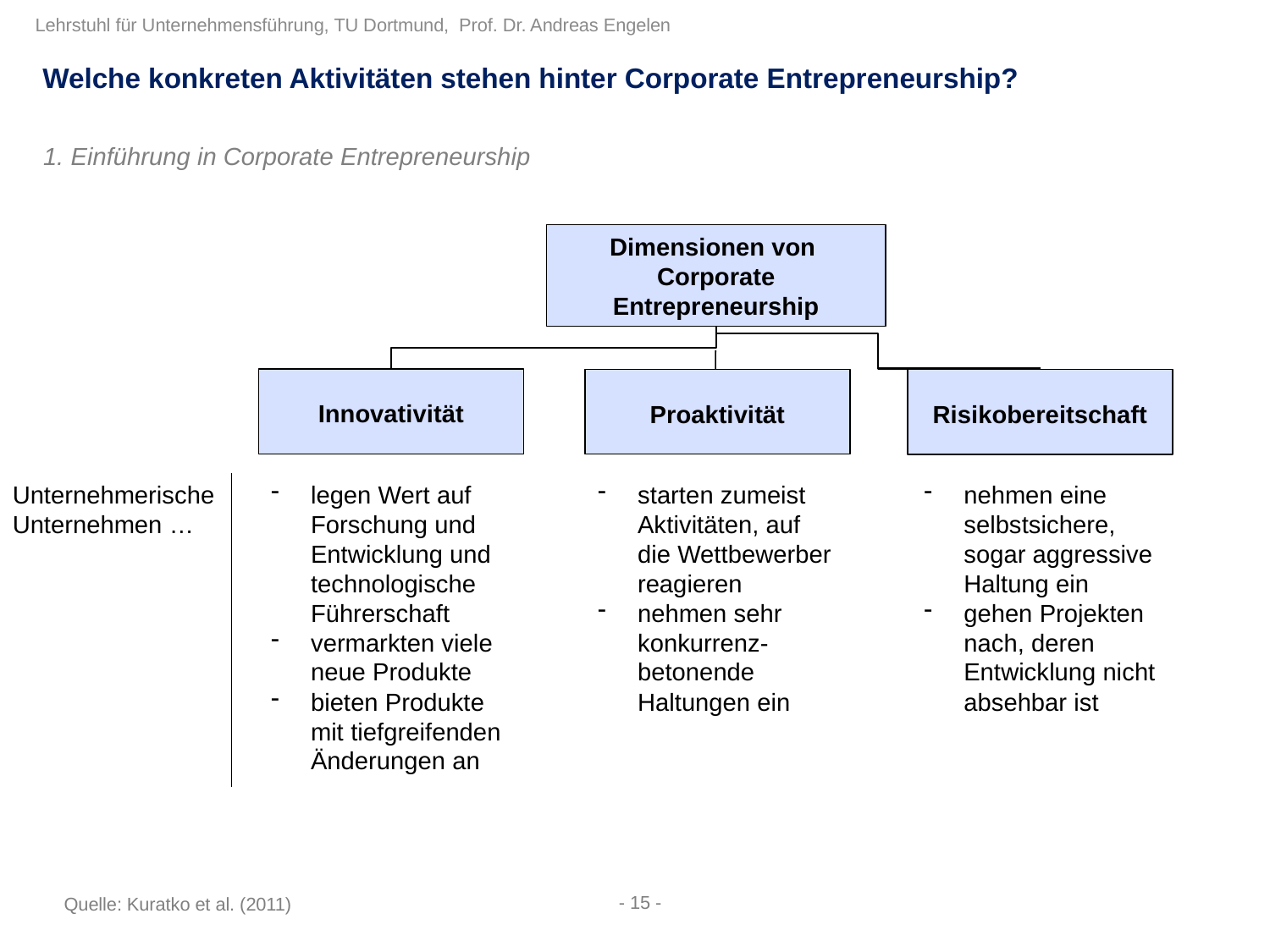

Welche konkreten Aktivitäten stehen hinter Corporate Entrepreneurship?
1. Einführung in Corporate Entrepreneurship
Dimensionen von
Corporate Entrepreneurship

Innovativität
Proaktivität
Risikobereitschaft
Unternehmerische Unternehmen …
legen Wert auf Forschung und Entwicklung und technologische Führerschaft
vermarkten viele neue Produkte
bieten Produkte mit tiefgreifenden Änderungen an

starten zumeist Aktivitäten, auf die Wettbewerber reagieren
nehmen sehr konkurrenz-betonende Haltungen ein

nehmen eine selbstsichere, sogar aggressive Haltung ein
gehen Projekten nach, deren Entwicklung nicht absehbar ist
- 15 -
Quelle: Kuratko et al. (2011)